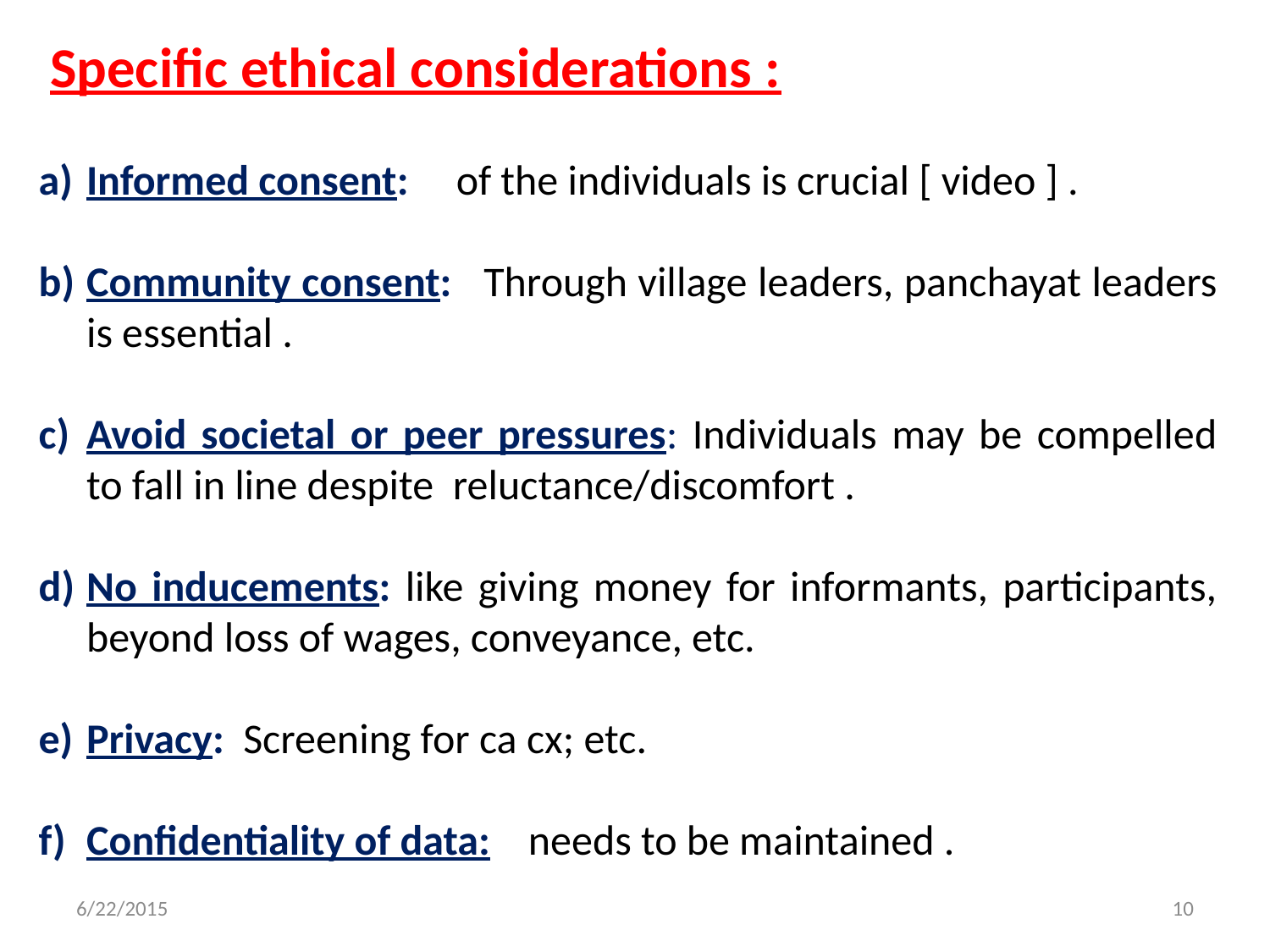

Specific ethical considerations :
Informed consent:     of the individuals is crucial [ video ] .

Community consent:   Through village leaders, panchayat leaders is essential .

Avoid societal or peer pressures: Individuals may be compelled to fall in line despite  reluctance/discomfort .

No inducements: like giving money for informants, participants, beyond loss of wages, conveyance, etc.

Privacy:  Screening for ca cx; etc.

Confidentiality of data:    needs to be maintained .
6/22/2015
10